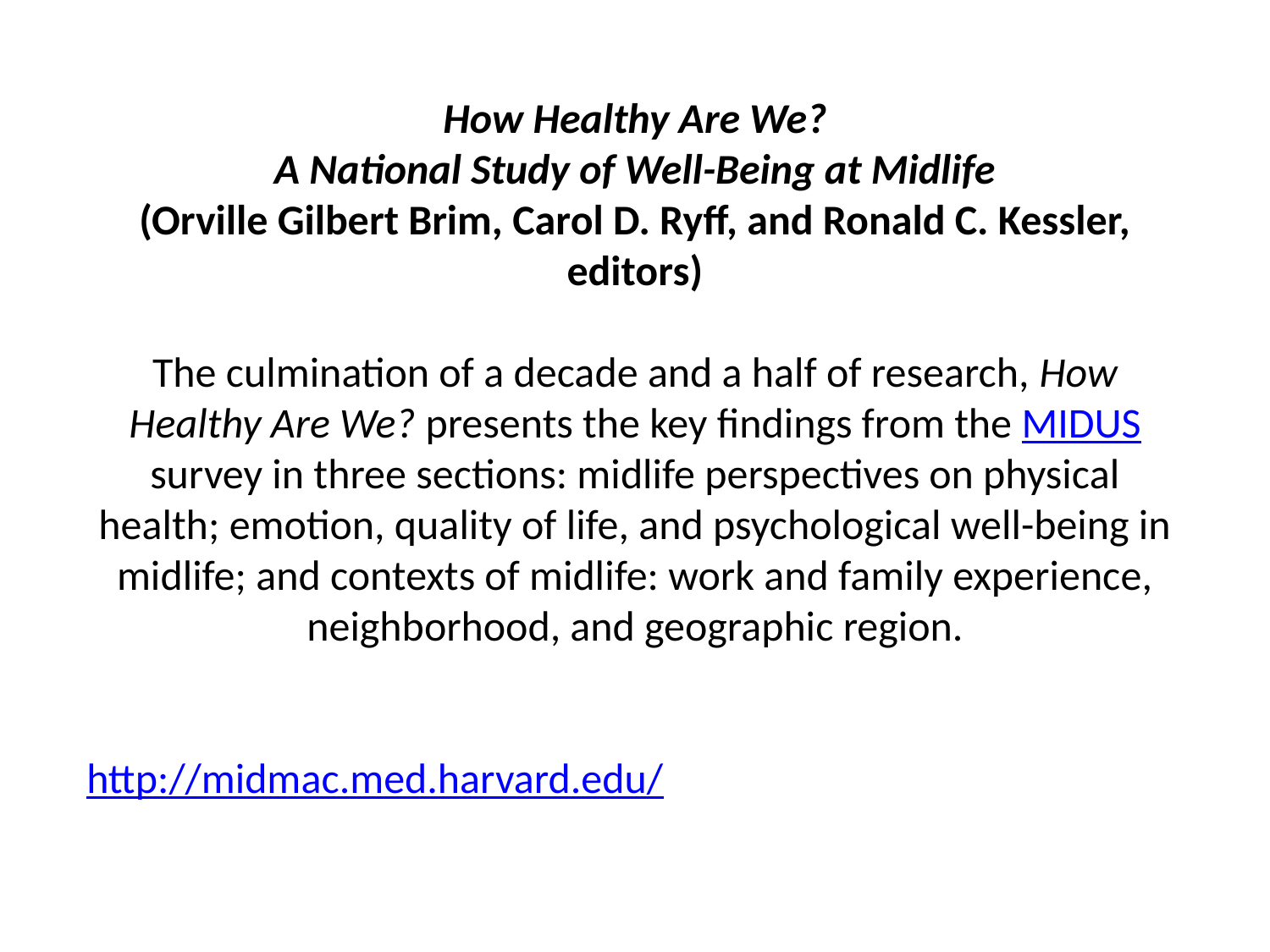

How Healthy Are We?
A National Study of Well-Being at Midlife
(Orville Gilbert Brim, Carol D. Ryff, and Ronald C. Kessler, editors)
The culmination of a decade and a half of research, How Healthy Are We? presents the key findings from the MIDUS survey in three sections: midlife perspectives on physical health; emotion, quality of life, and psychological well-being in midlife; and contexts of midlife: work and family experience, neighborhood, and geographic region.

http://midmac.med.harvard.edu/